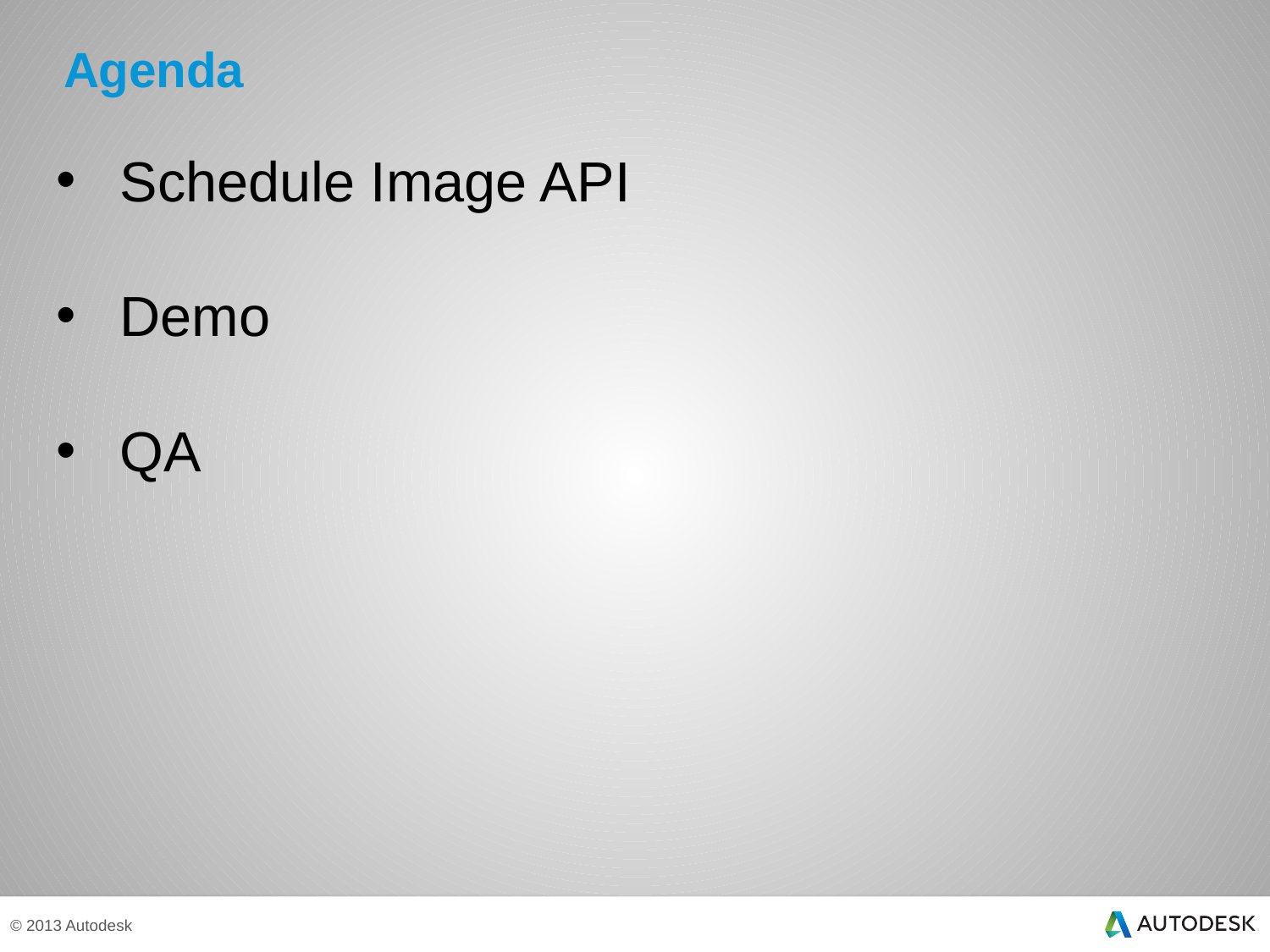

# Agenda
Schedule Image API

Demo

QA